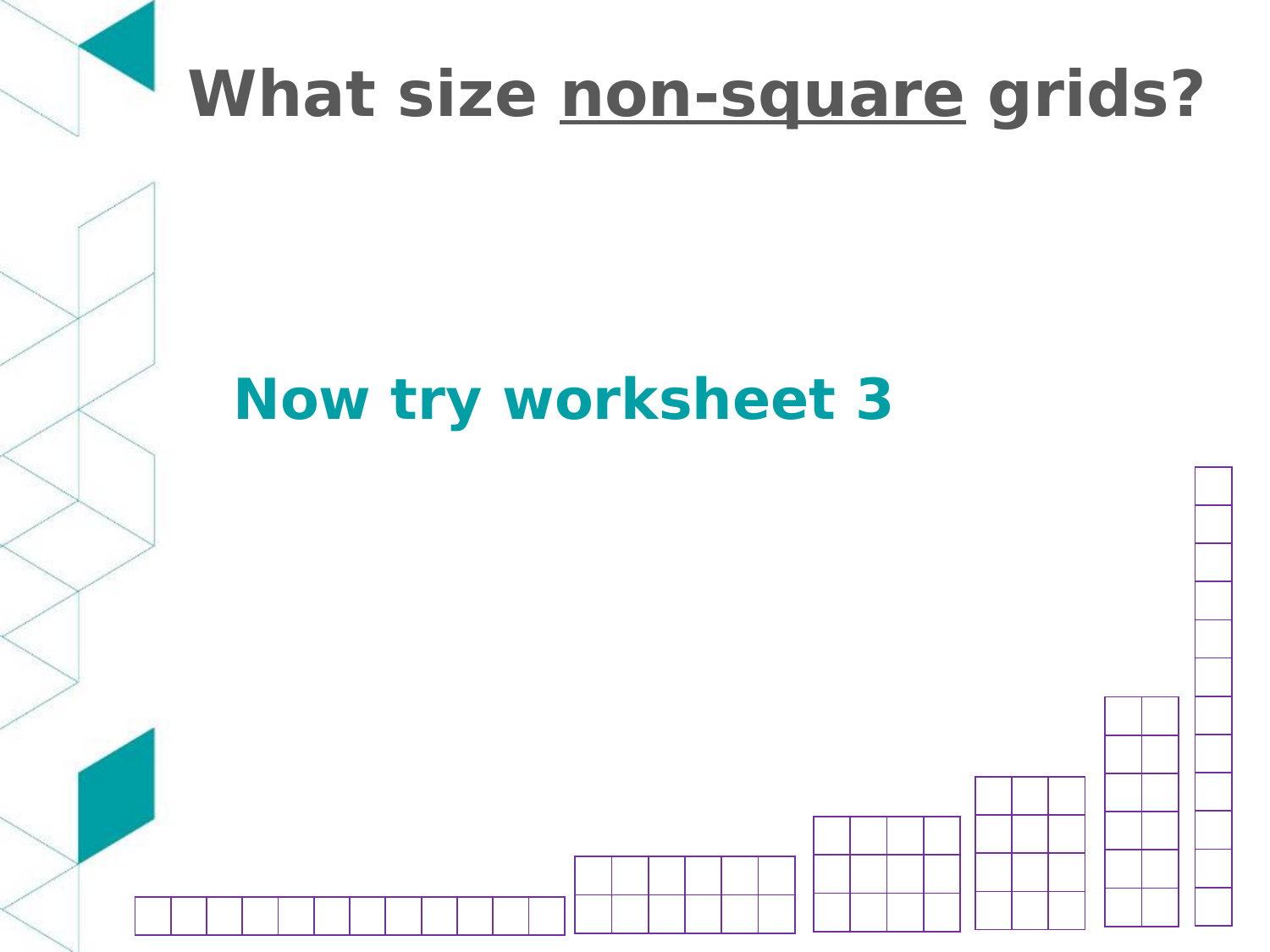

# What size non-square grids?
Now try worksheet 3
|  |
| --- |
|  |
|  |
|  |
|  |
|  |
|  |
|  |
|  |
|  |
|  |
|  |
|  |  |
| --- | --- |
|  |  |
|  |  |
|  |  |
|  |  |
|  |  |
|  |  |  |
| --- | --- | --- |
|  |  |  |
|  |  |  |
|  |  |  |

|  |  |  |  |
| --- | --- | --- | --- |
|  |  |  |  |
|  |  |  |  |
|  |  |  |  |  |  |
| --- | --- | --- | --- | --- | --- |
|  |  |  |  |  |  |
|  |  |  |  |  |  |  |  |  |  |  |  |
| --- | --- | --- | --- | --- | --- | --- | --- | --- | --- | --- | --- |